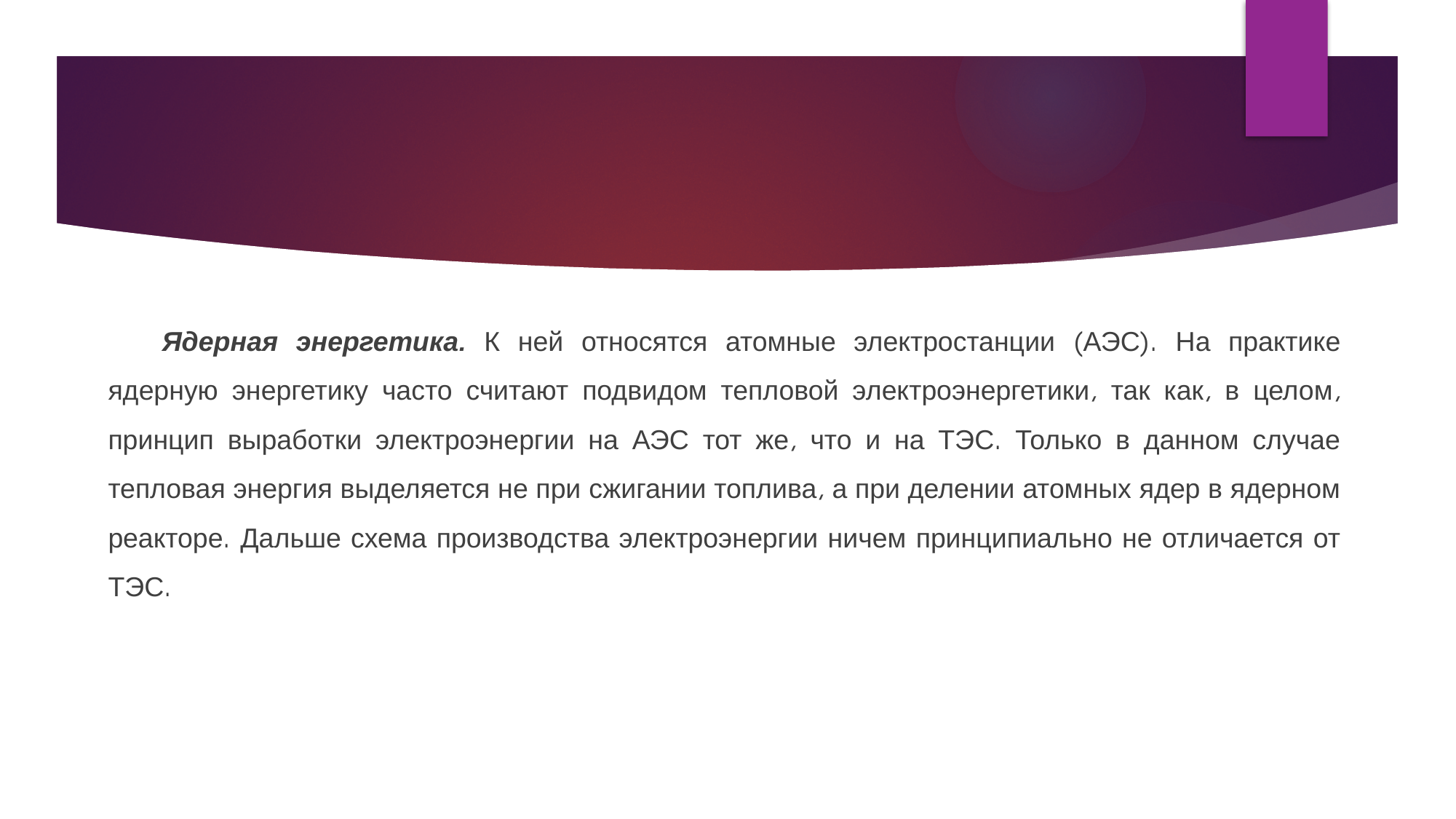

#
Ядерная энергетика. К ней относятся атомные электростанции (АЭС). На практике ядерную энергетику часто считают подвидом тепловой электроэнергетики, так как, в целом, принцип выработки электроэнергии на АЭС тот же, что и на ТЭС. Только в данном случае тепловая энергия выделяется не при сжигании топлива, а при делении атомных ядер в ядерном реакторе. Дальше схема производства электроэнергии ничем принципиально не отличается от ТЭС.